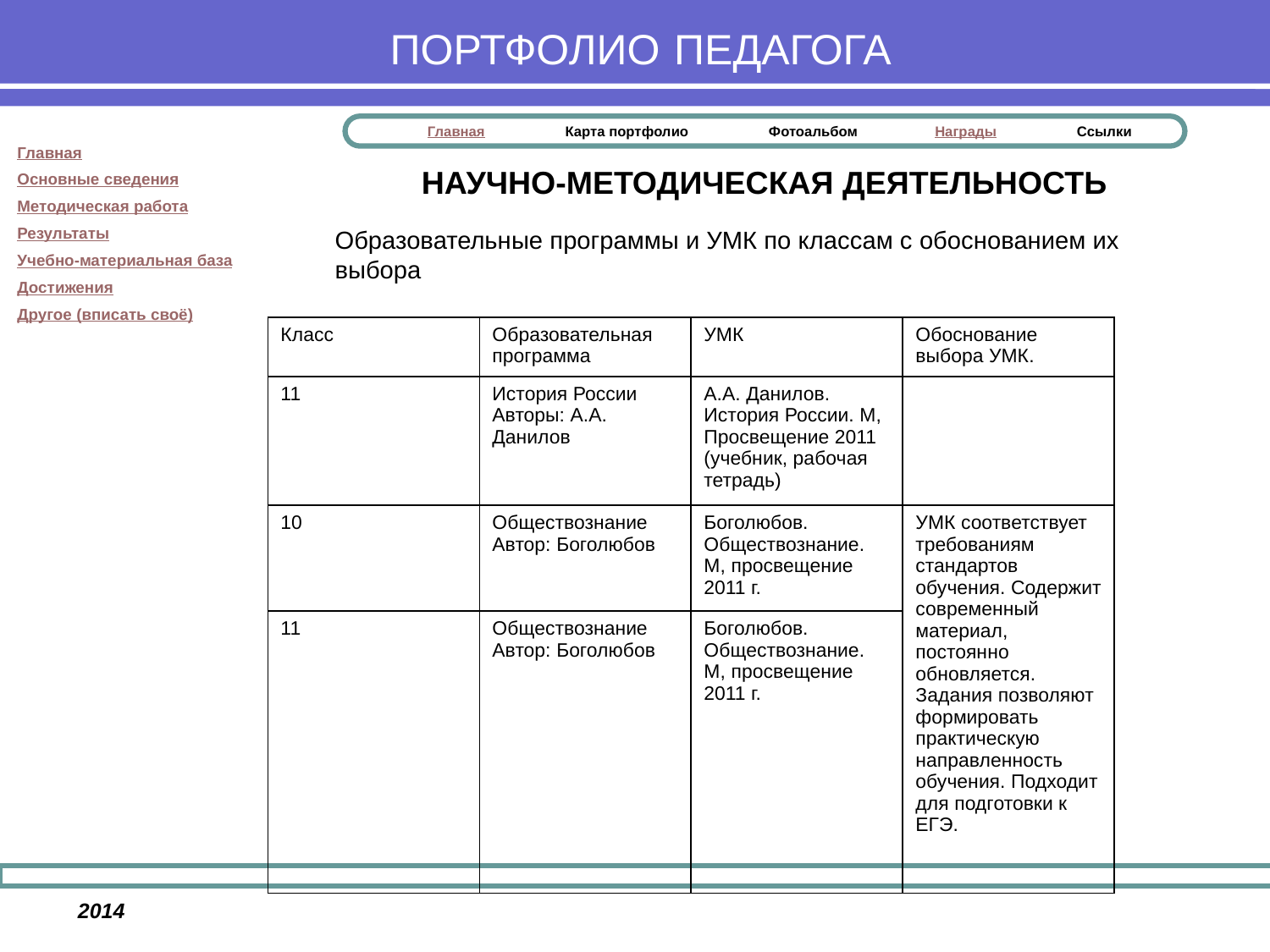

# ПОРТФОЛИО ПЕДАГОГА
НАУЧНО-МЕТОДИЧЕСКАЯ ДЕЯТЕЛЬНОСТЬ
Образовательные программы и УМК по классам с обоснованием их выбора

| Класс | Образовательная программа | УМК | Обоснование выбора УМК. |
| --- | --- | --- | --- |
| 11 | История России Авторы: А.А. Данилов | А.А. Данилов. История России. М, Просвещение 2011 (учебник, рабочая тетрадь) |  |
| 10 | Обществознание Автор: Боголюбов | Боголюбов. Обществознание. М, просвещение 2011 г. | УМК соответствует требованиям стандартов обучения. Содержит современный материал, постоянно обновляется. Задания позволяют формировать практическую направленность обучения. Подходит для подготовки к ЕГЭ. |
| 11 | Обществознание Автор: Боголюбов | Боголюбов. Обществознание. М, просвещение 2011 г. |  |
2014